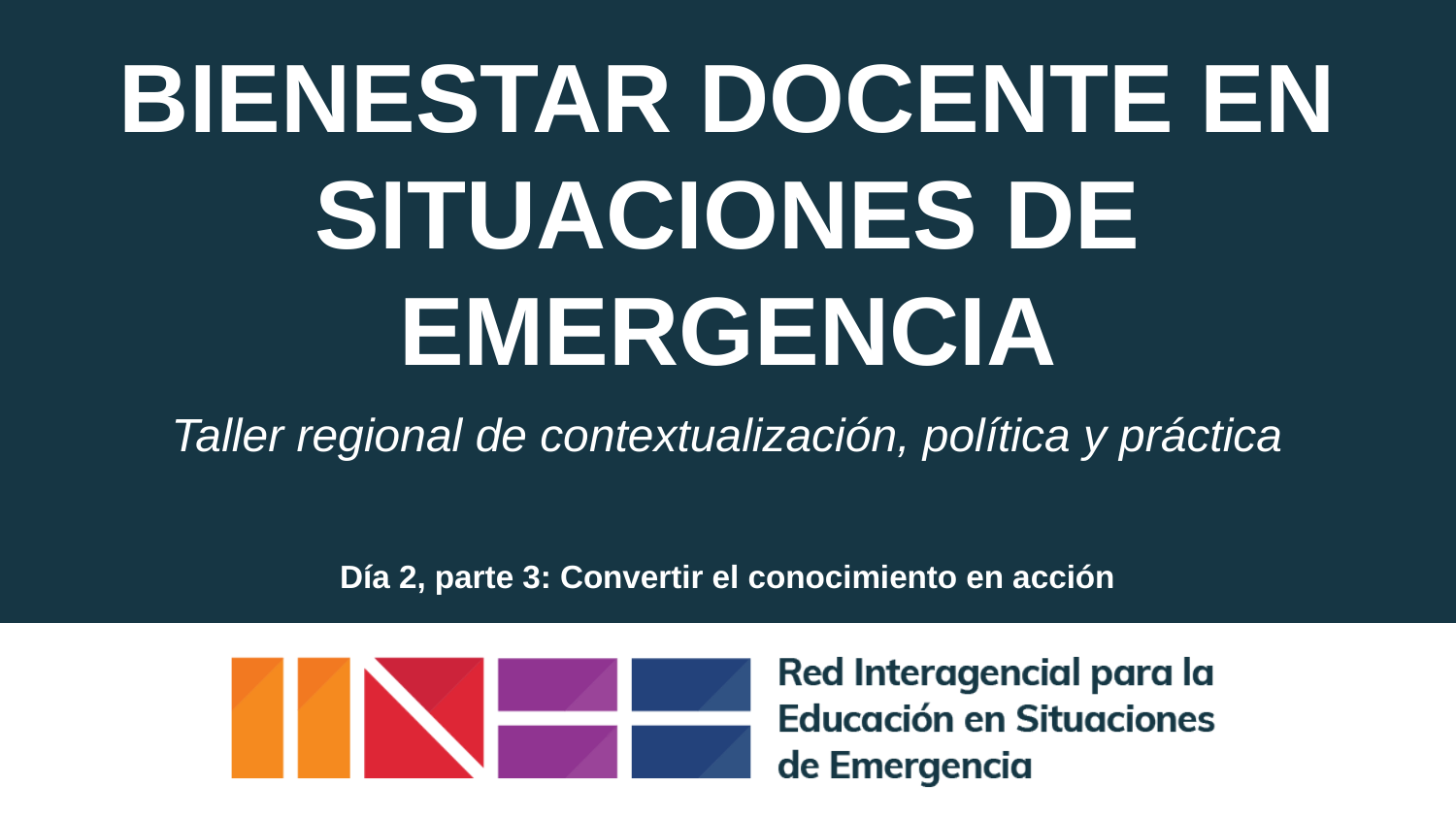

# BIENESTAR DOCENTE EN SITUACIONES DE EMERGENCIA
Taller regional de contextualización, política y práctica

Día 2, parte 3: Convertir el conocimiento en acción